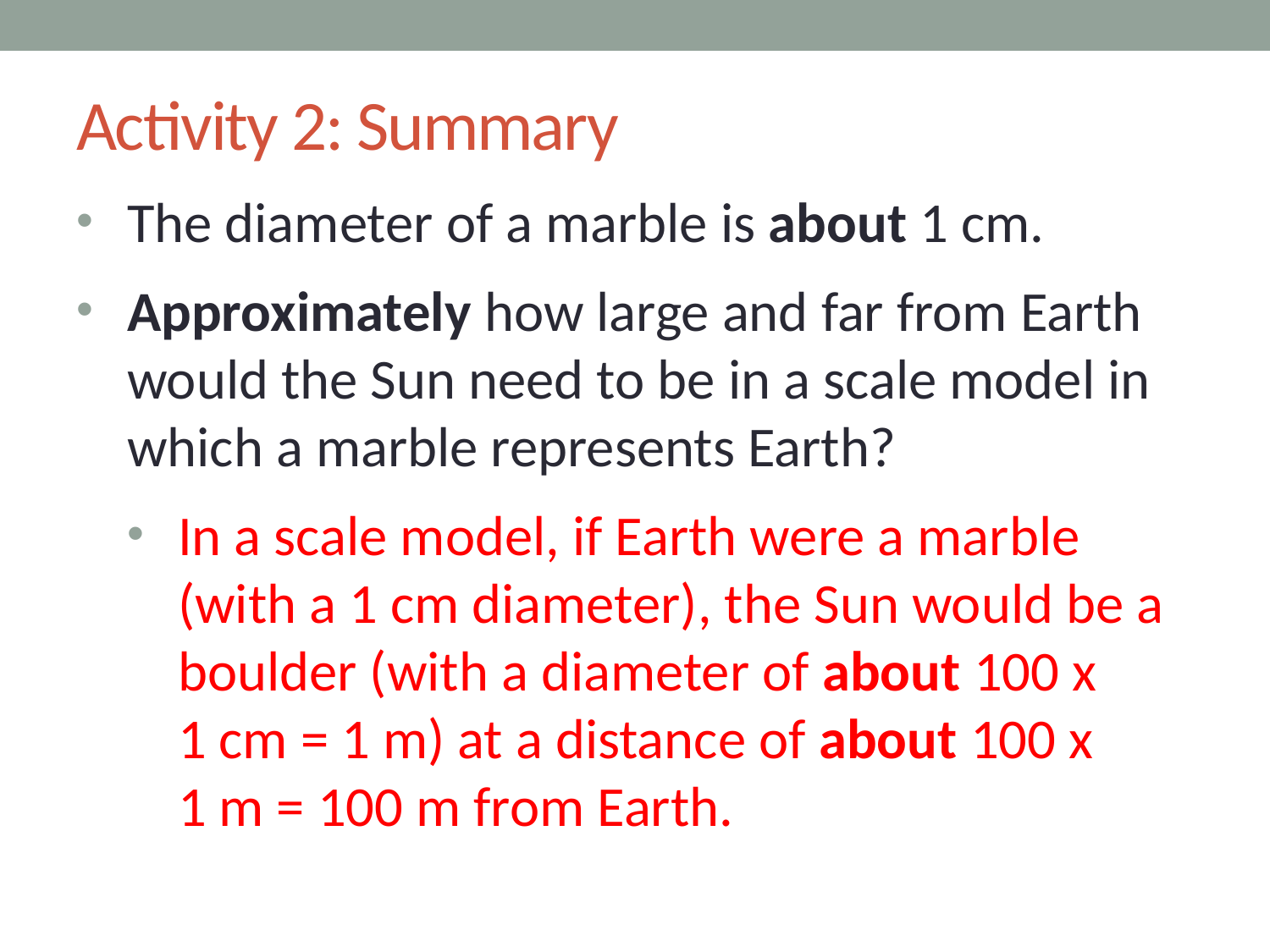

# Activity 2: Summary
The diameter of a marble is about 1 cm.
Approximately how large and far from Earth would the Sun need to be in a scale model in which a marble represents Earth?
In a scale model, if Earth were a marble (with a 1 cm diameter), the Sun would be a boulder (with a diameter of about 100 x
1 cm = 1 m) at a distance of about 100 x
1 m = 100 m from Earth.